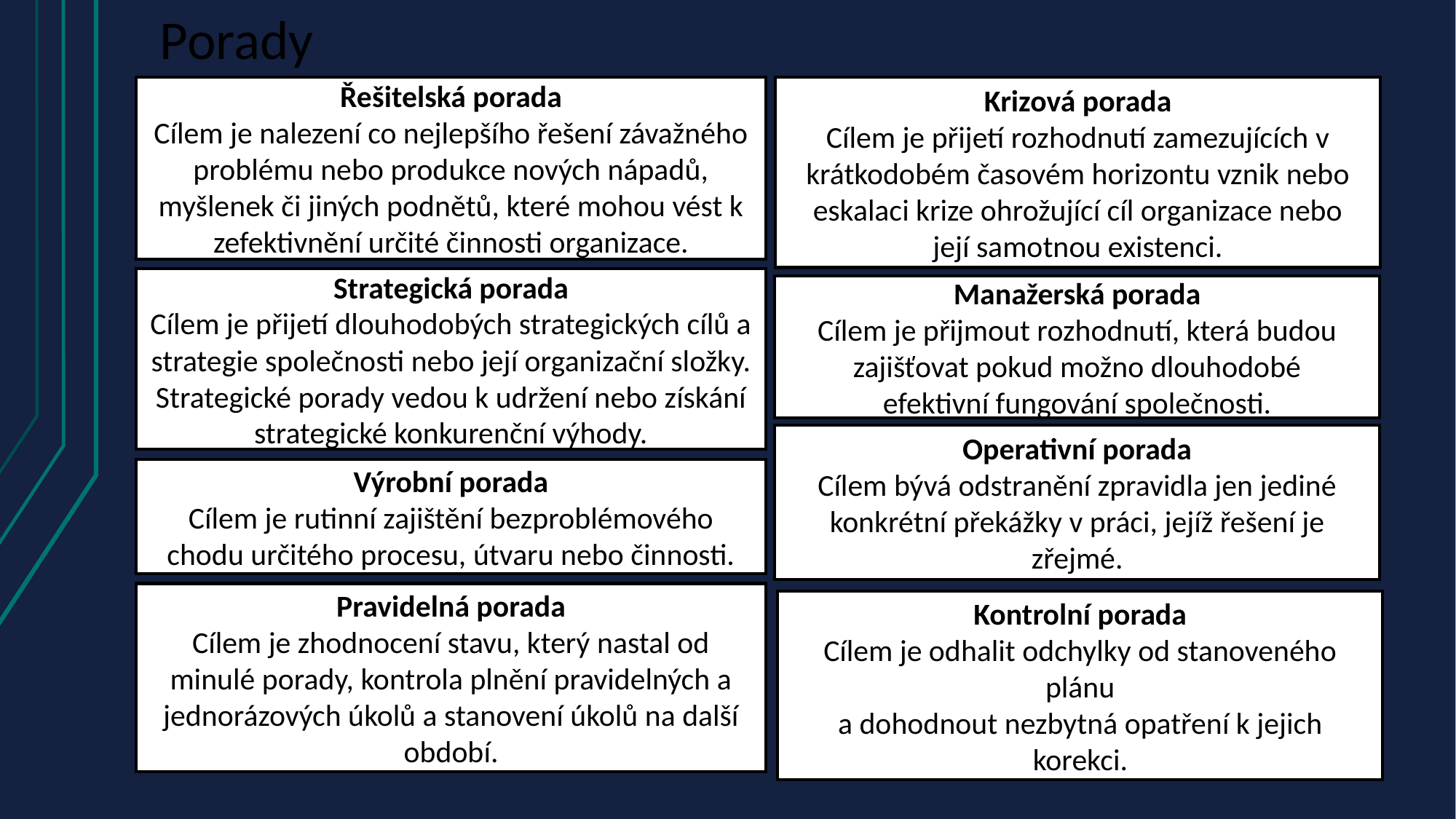

# Porady
Řešitelská porada
Cílem je nalezení co nejlepšího řešení závažného problému nebo produkce nových nápadů, myšlenek či jiných podnětů, které mohou vést k zefektivnění určité činnosti organizace.
Krizová porada
Cílem je přijetí rozhodnutí zamezujících v
krátkodobém časovém horizontu vznik nebo
eskalaci krize ohrožující cíl organizace nebo
její samotnou existenci.
Strategická porada
Cílem je přijetí dlouhodobých strategických cílů a strategie společnosti nebo její organizační složky. Strategické porady vedou k udržení nebo získání
strategické konkurenční výhody.
Manažerská porada
Cílem je přijmout rozhodnutí, která budou
zajišťovat pokud možno dlouhodobé
efektivní fungování společnosti.
Operativní porada
Cílem bývá odstranění zpravidla jen jediné konkrétní překážky v práci, jejíž řešení je zřejmé.
Výrobní porada
Cílem je rutinní zajištění bezproblémového chodu určitého procesu, útvaru nebo činnosti.
Pravidelná porada
Cílem je zhodnocení stavu, který nastal od minulé porady, kontrola plnění pravidelných a jednorázových úkolů a stanovení úkolů na další období.
Kontrolní porada
Cílem je odhalit odchylky od stanoveného plánu
a dohodnout nezbytná opatření k jejich korekci.